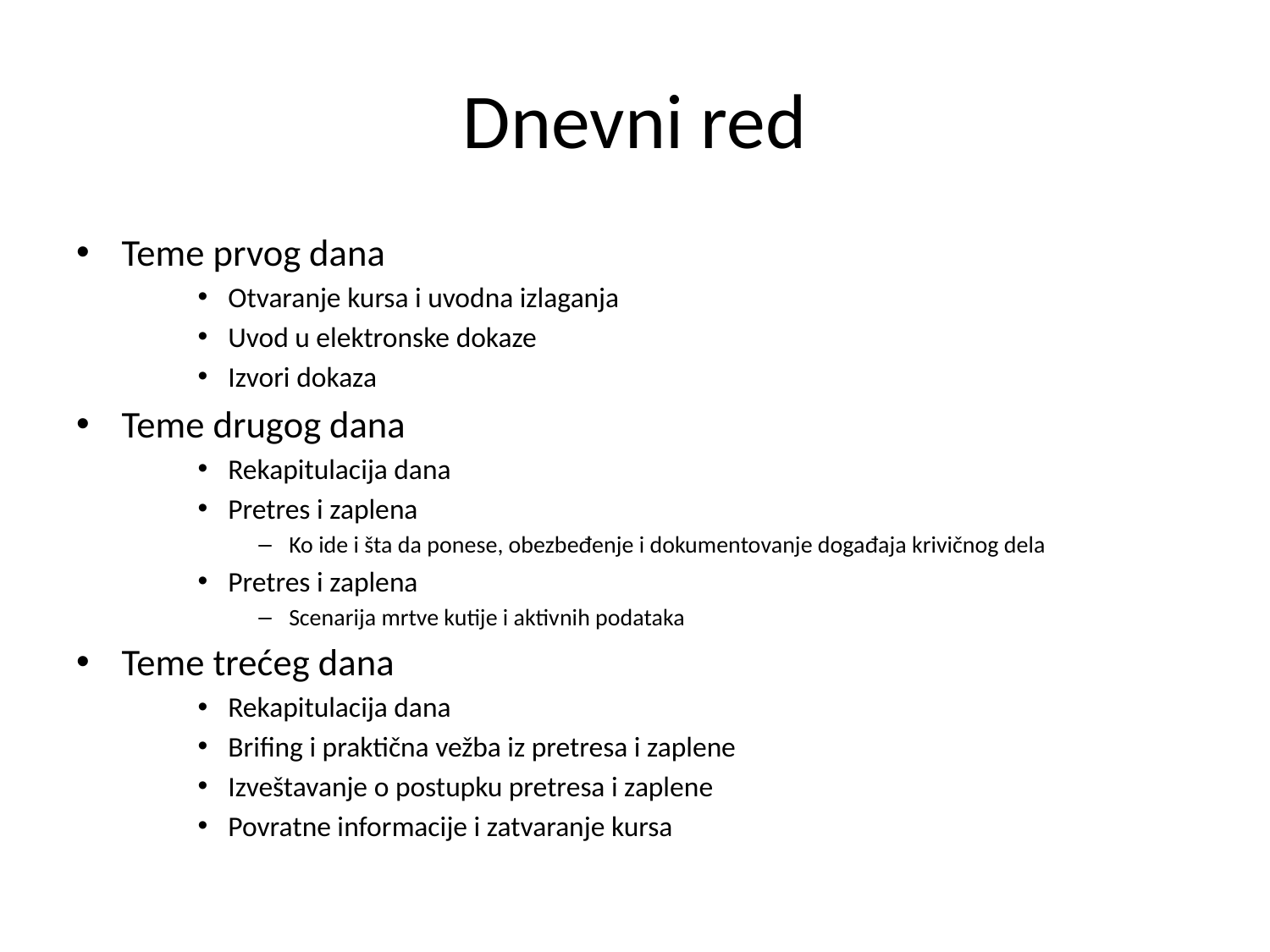

# Dnevni red
Teme prvog dana
Otvaranje kursa i uvodna izlaganja
Uvod u elektronske dokaze
Izvori dokaza
Teme drugog dana
Rekapitulacija dana
Pretres i zaplena
Ko ide i šta da ponese, obezbeđenje i dokumentovanje događaja krivičnog dela
Pretres i zaplena
Scenarija mrtve kutije i aktivnih podataka
Teme trećeg dana
Rekapitulacija dana
Brifing i praktična vežba iz pretresa i zaplene
Izveštavanje o postupku pretresa i zaplene
Povratne informacije i zatvaranje kursa